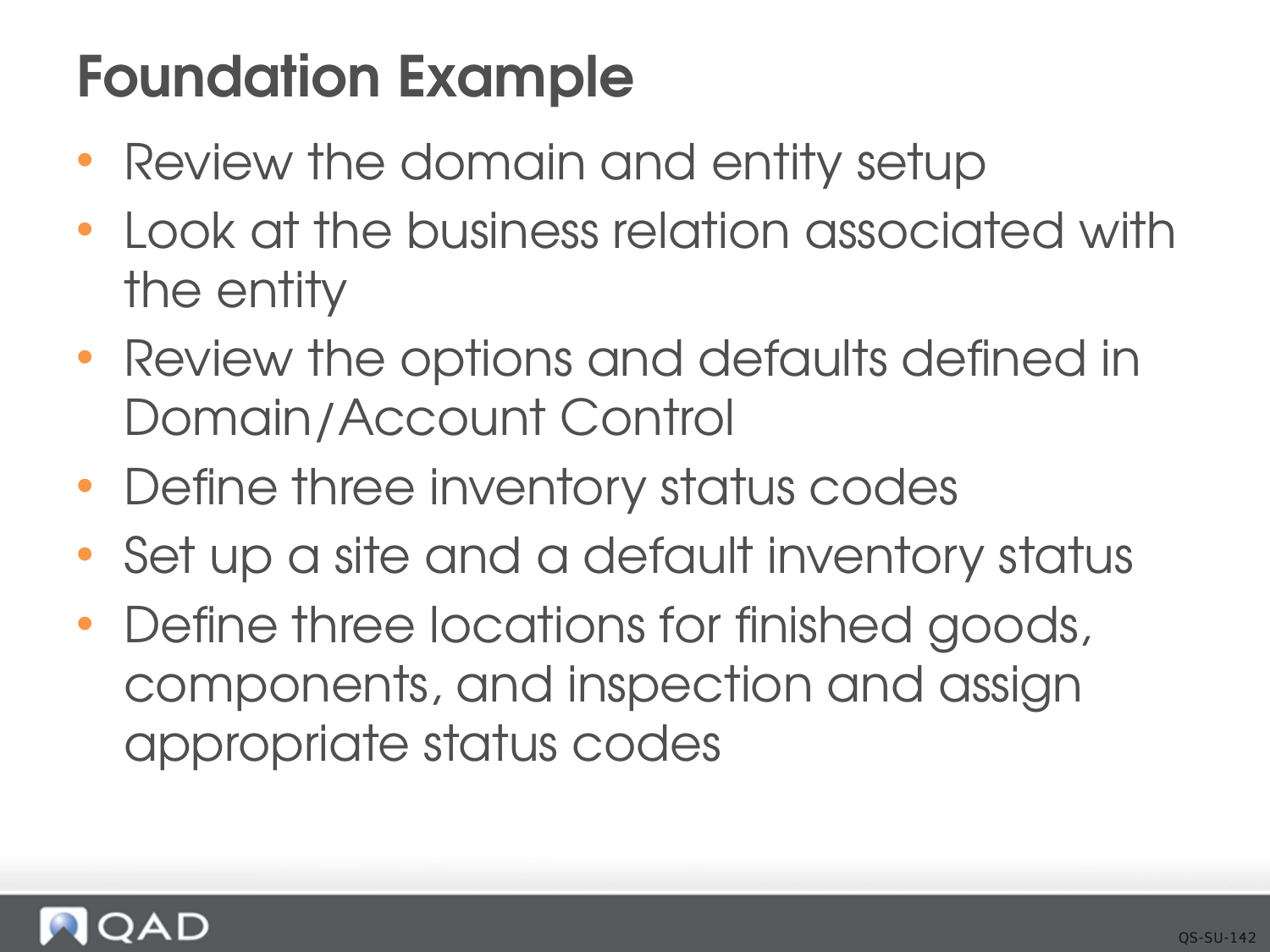

# Foundation Example
Review the domain and entity setup
Look at the business relation associated with the entity
Review the options and defaults defined in Domain/Account Control
Define three inventory status codes
Set up a site and a default inventory status
Define three locations for finished goods, components, and inspection and assign appropriate status codes
QS-SU-142